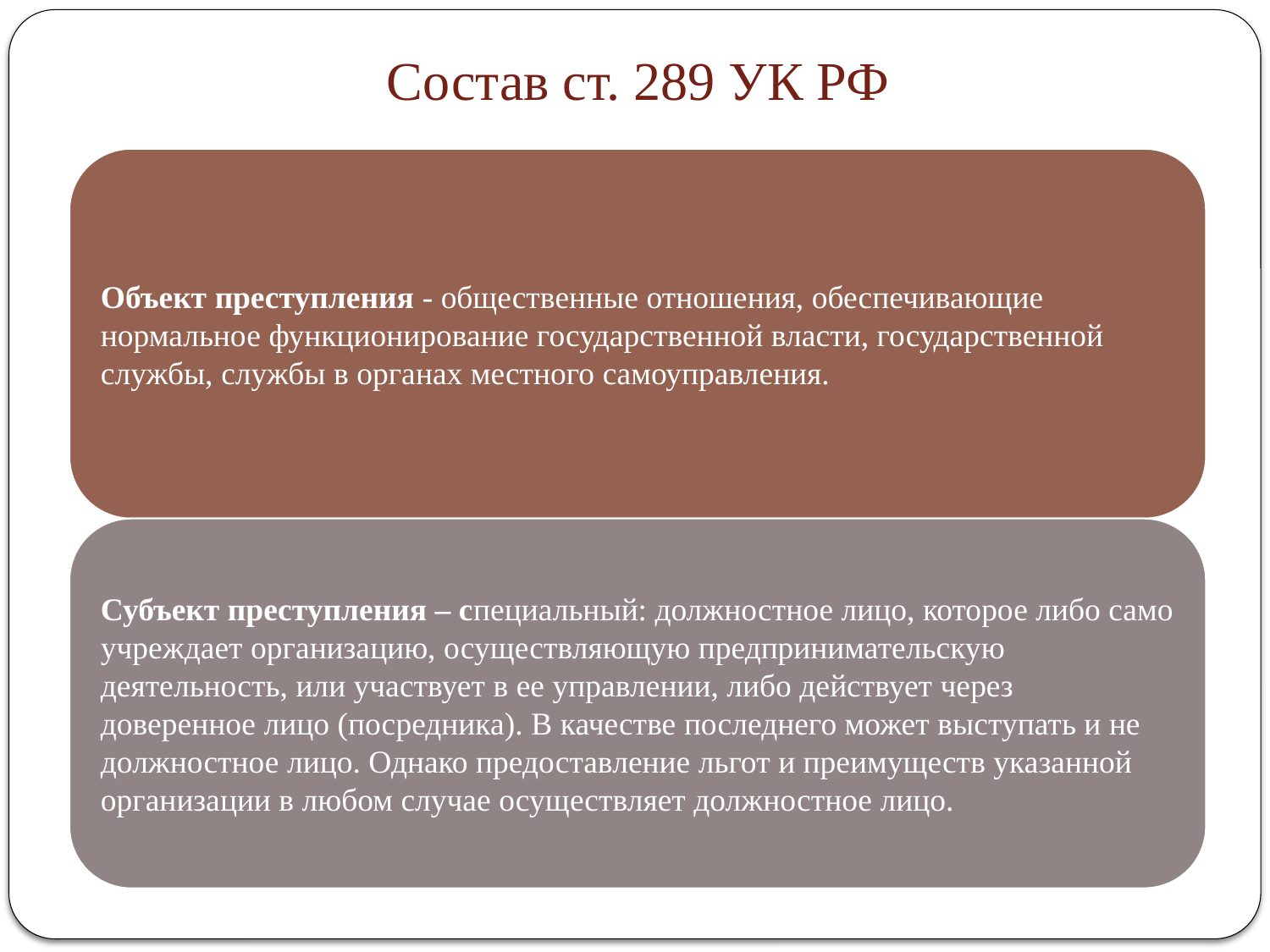

# Состав ст. 289 УК РФ
Объект преступления - общественные отношения, обеспечивающие нормальное функционирование государственной власти, государственной службы, службы в органах местного самоуправления.
Субъект преступления – специальный: должностное лицо, которое либо само учреждает организацию, осуществляющую предпринимательскую деятельность, или участвует в ее управлении, либо действует через доверенное лицо (посредника). В качестве последнего может выступать и не должностное лицо. Однако предоставление льгот и преимуществ указанной организации в любом случае осуществляет должностное лицо.